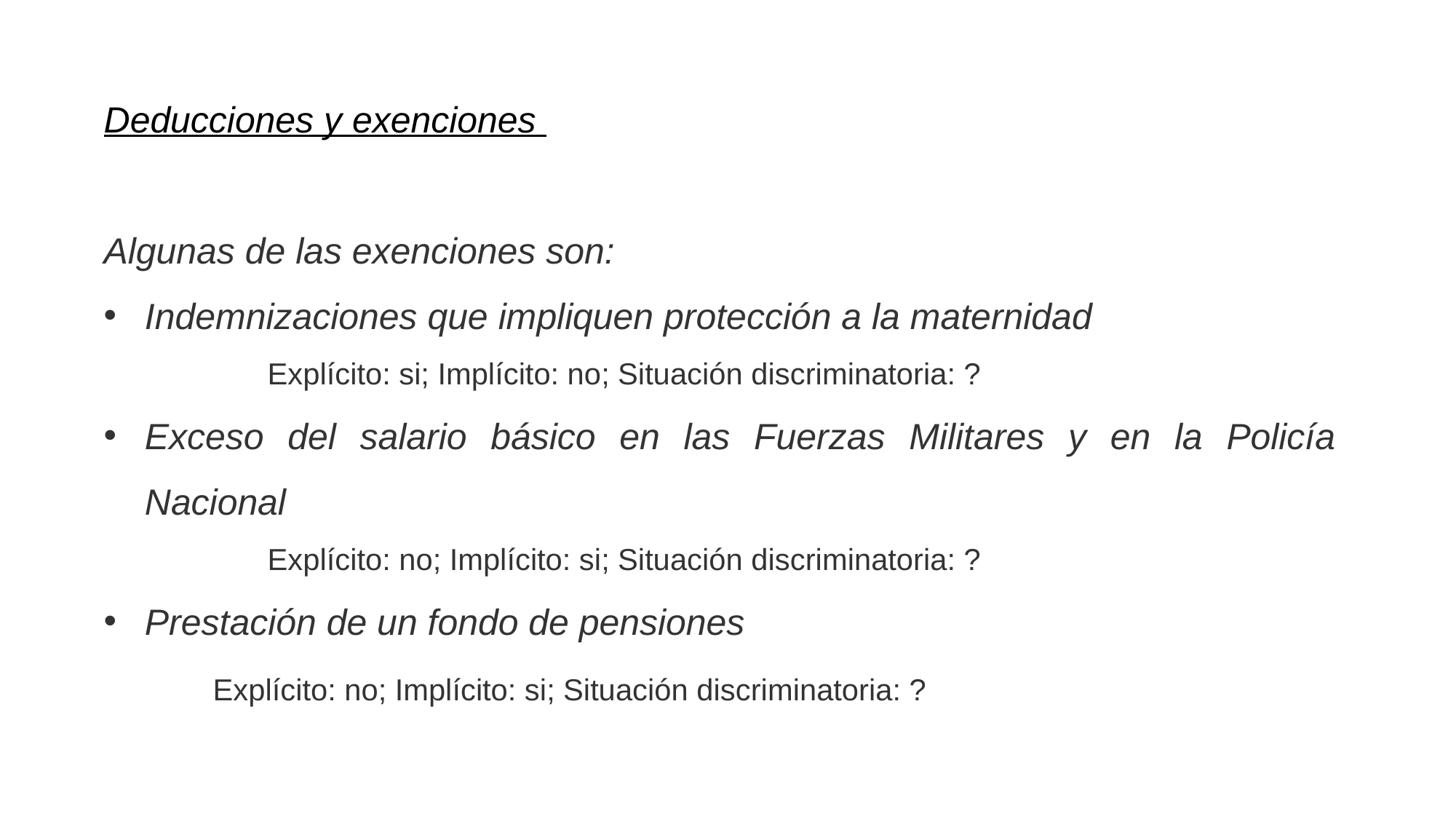

Deducciones y exenciones

Algunas de las exenciones son:
Indemnizaciones que impliquen protección a la maternidad
	Explícito: si; Implícito: no; Situación discriminatoria: ?
Exceso del salario básico en las Fuerzas Militares y en la Policía Nacional
	Explícito: no; Implícito: si; Situación discriminatoria: ?
Prestación de un fondo de pensiones
	Explícito: no; Implícito: si; Situación discriminatoria: ?